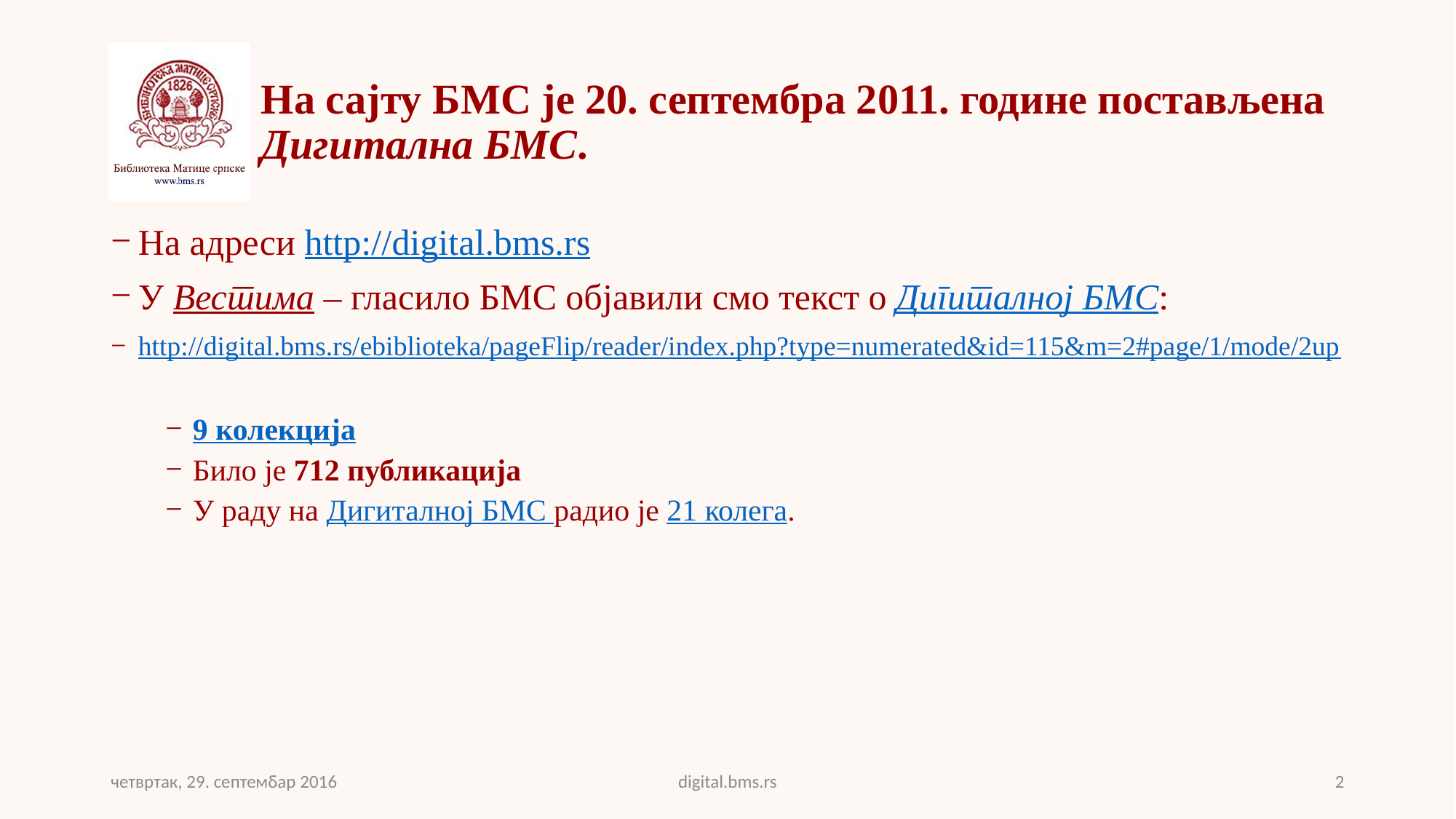

# На сајту БМС је 20. септембра 2011. године постављена Дигитална БМС.
На адреси http://digital.bms.rs
У Вестима ‒ гласило БМС објавили смо текст о Дигиталној БМС:
http://digital.bms.rs/ebiblioteka/pageFlip/reader/index.php?type=numerated&id=115&m=2#page/1/mode/2up

9 колекција
Било је 712 публикација
У раду на Дигиталној БМС радио је 21 колега.
четвртак, 29. септембар 2016
digital.bms.rs
2